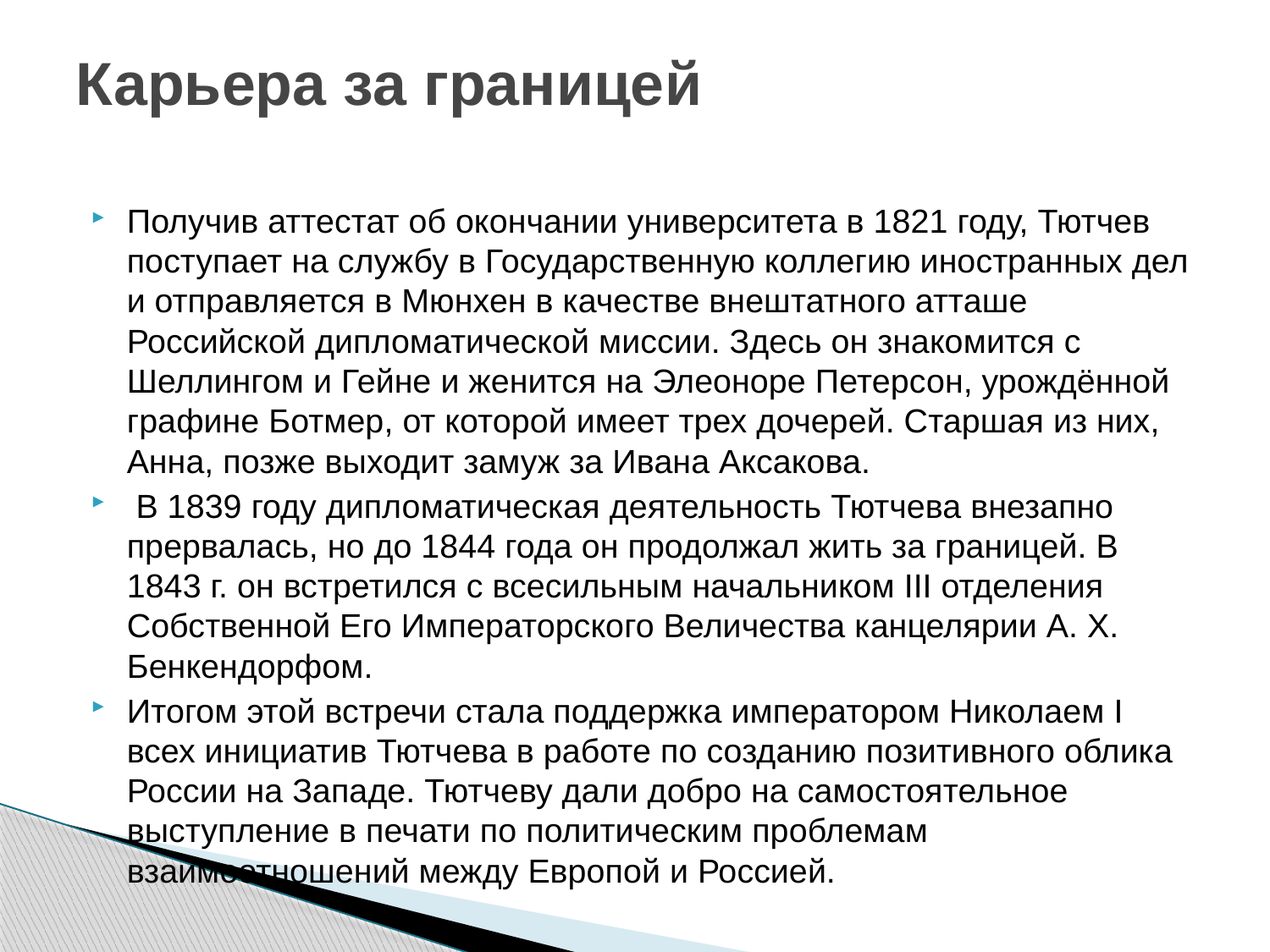

# Карьера за границей

Получив аттестат об окончании университета в 1821 году, Тютчев поступает на службу в Государственную коллегию иностранных дел и отправляется в Мюнхен в качестве внештатного атташе Российской дипломатической миссии. Здесь он знакомится с Шеллингом и Гейне и женится на Элеоноре Петерсон, урождённой графине Ботмер, от которой имеет трех дочерей. Старшая из них, Анна, позже выходит замуж за Ивана Аксакова.
 В 1839 году дипломатическая деятельность Тютчева внезапно прервалась, но до 1844 года он продолжал жить за границей. В 1843 г. он встретился с всесильным начальником III отделения Собственной Его Императорского Величества канцелярии А. Х. Бенкендорфом.
Итогом этой встречи стала поддержка императором Николаем I всех инициатив Тютчева в работе по созданию позитивного облика России на Западе. Тютчеву дали добро на самостоятельное выступление в печати по политическим проблемам взаимоотношений между Европой и Россией.